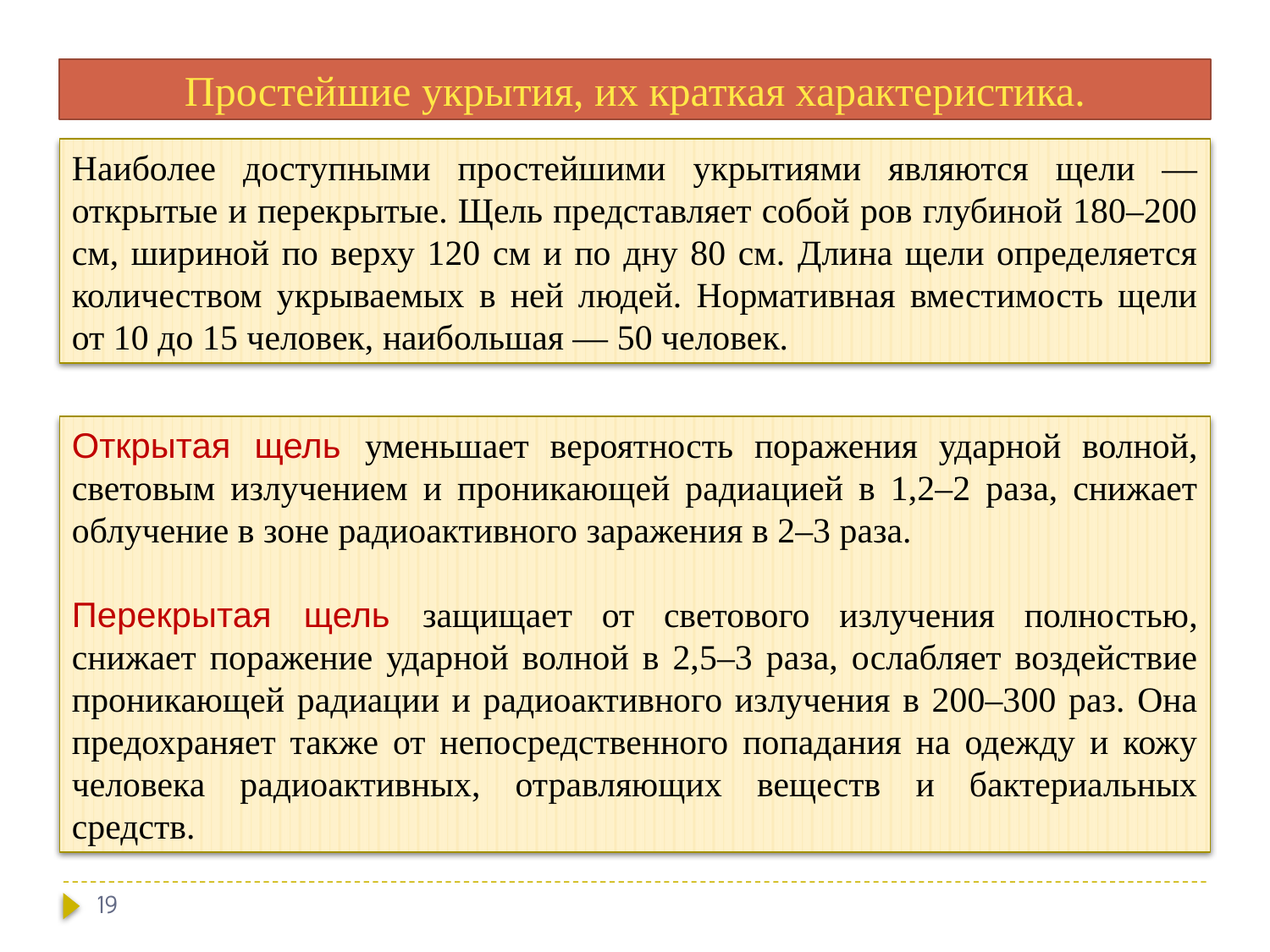

Простейшие укрытия, их краткая характеристика.
Наиболее доступными простейшими укрытиями являются щели — открытые и перекрытые. Щель представляет собой ров глубиной 180–200 см, шириной по верху 120 см и по дну 80 см. Длина щели определяется количеством укрываемых в ней людей. Нормативная вместимость щели от 10 до 15 человек, наибольшая — 50 человек.
Открытая щель уменьшает вероятность поражения ударной волной, световым излучением и проникающей радиацией в 1,2–2 раза, снижает облучение в зоне радиоактивного заражения в 2–3 раза.

Перекрытая щель защищает от светового излучения полностью, снижает поражение ударной волной в 2,5–3 раза, ослабляет воздействие проникающей радиации и радиоактивного излучения в 200–300 раз. Она предохраняет также от непосредственного попадания на одежду и кожу человека радиоактивных, отравляющих веществ и бактериальных средств.
19